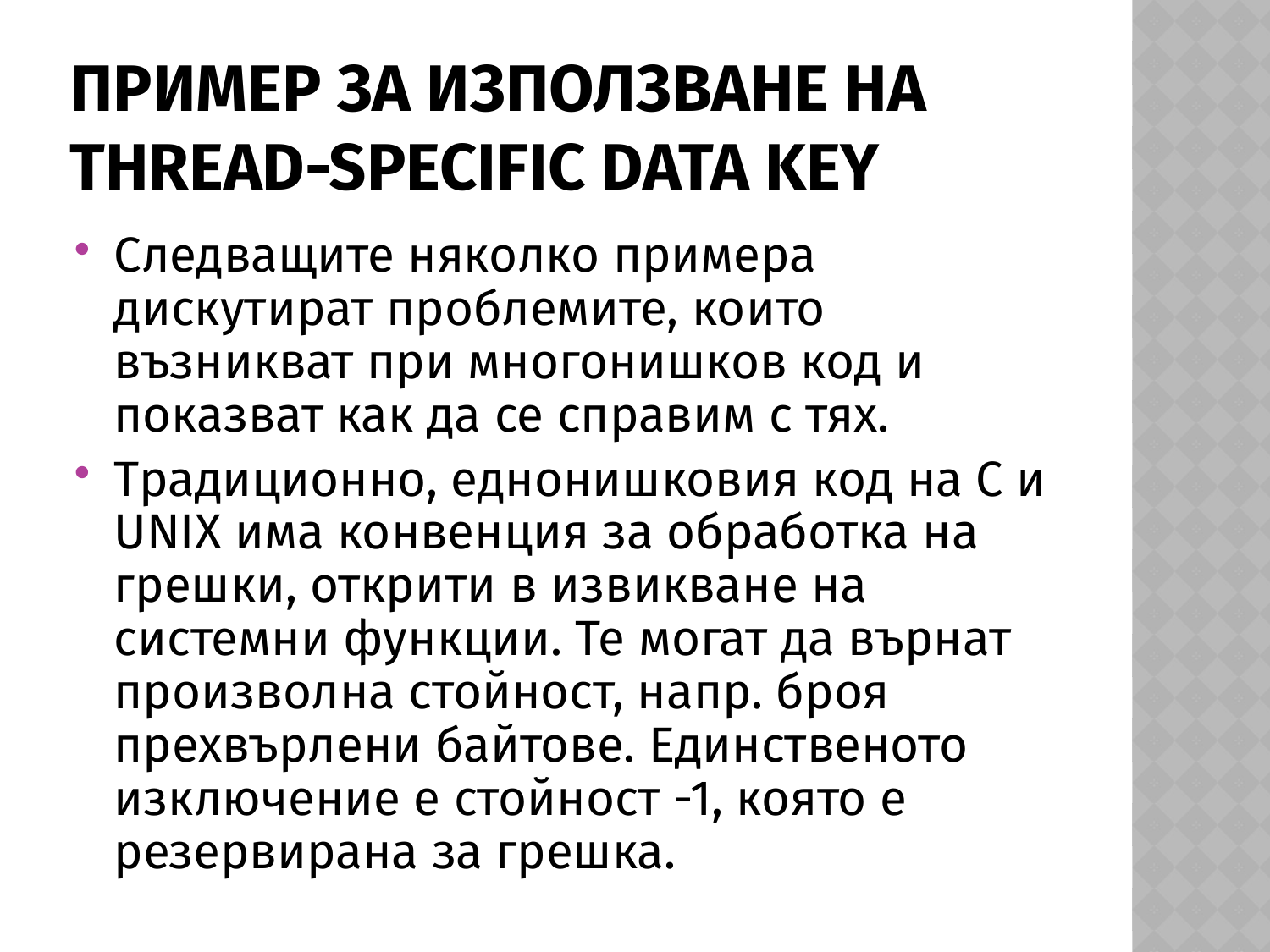

# Пример за използване на Thread-Specific Data Key
Следващите няколко примера дискутират проблемите, които възникват при многонишков код и показват как да се справим с тях.
Традиционно, еднонишковия код на С и UNIX има конвенция за обработка на грешки, открити в извикване на системни функции. Те могат да върнат произволна стойност, напр. броя прехвърлени байтове. Единственото изключение е стойност -1, която е резервирана за грешка.